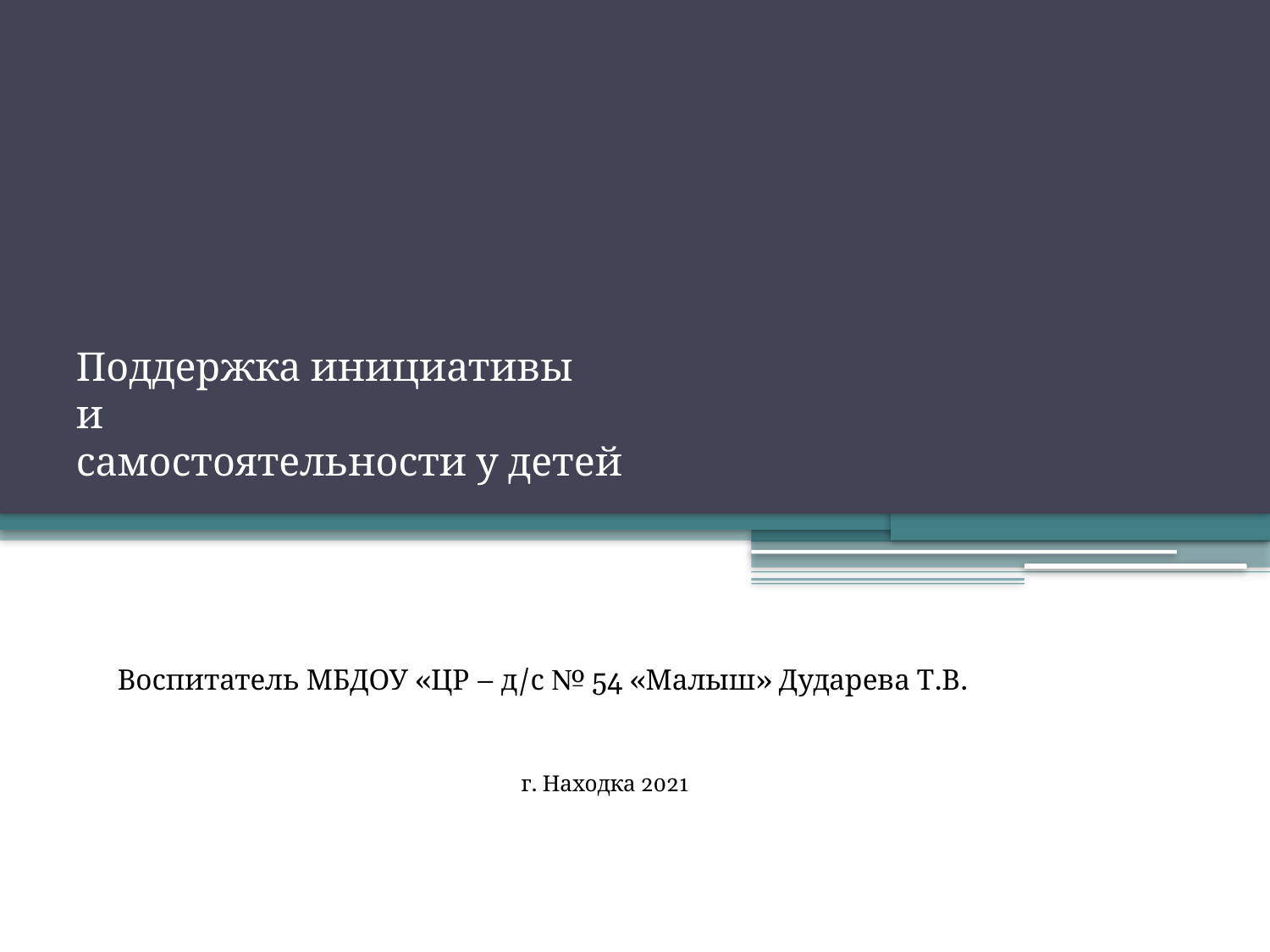

# Поддержка инициативы и самостоятельности у детей
Воспитатель МБДОУ «ЦР – д/с № 54 «Малыш» Дударева Т.В.
г. Находка 2021